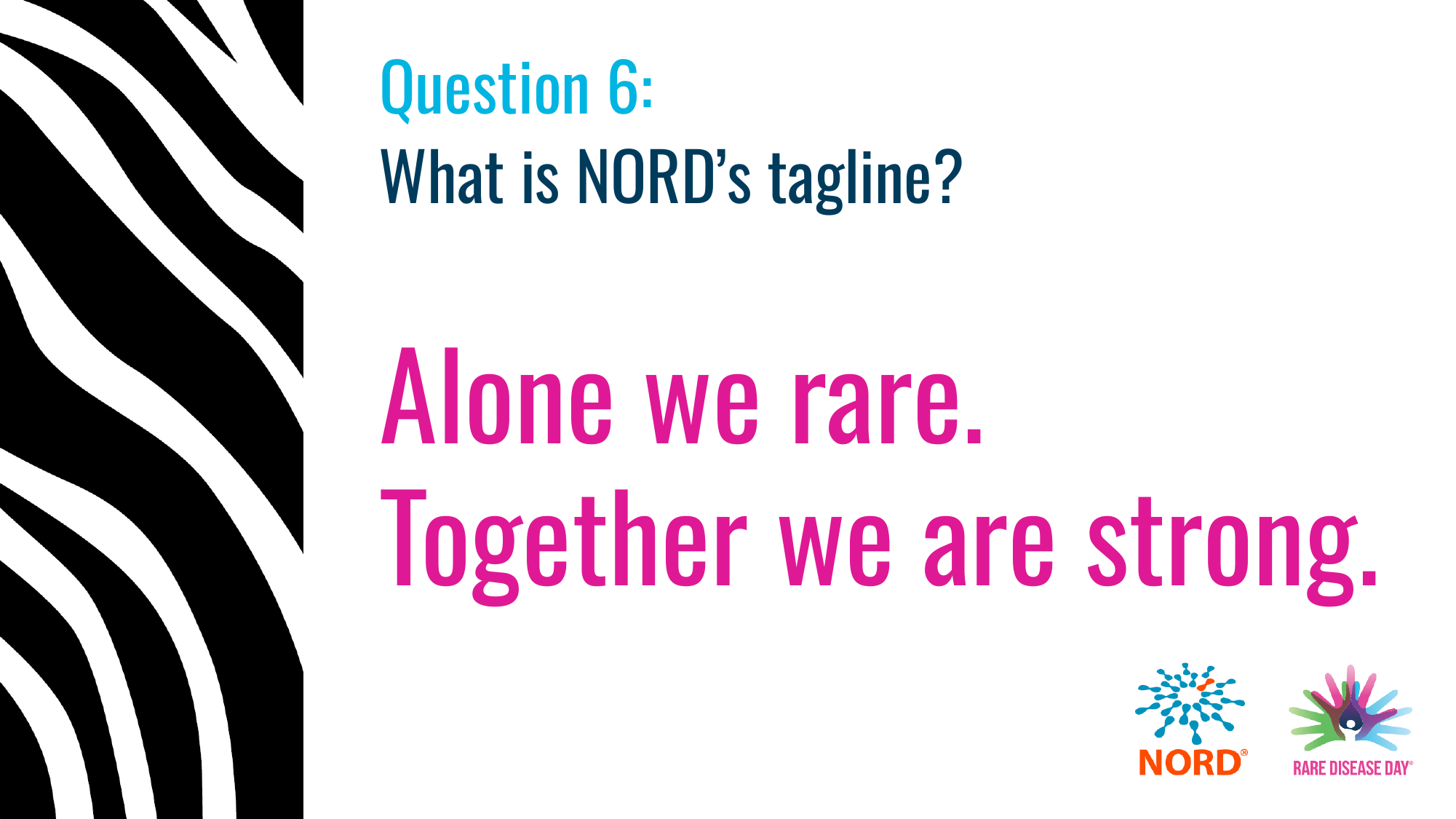

# Question 6:
What is NORD’s tagline?
Alone we rare.
Together we are strong.